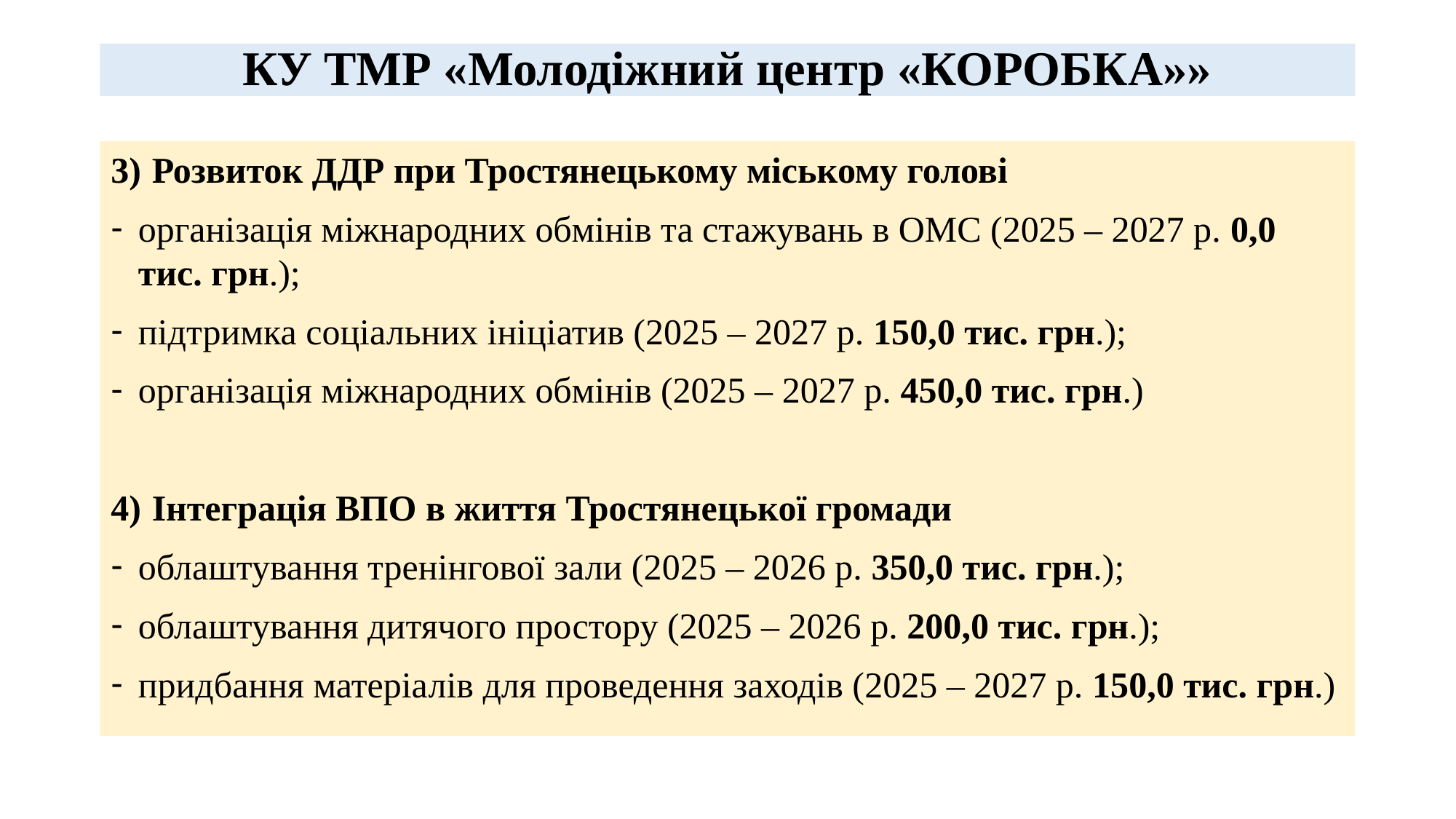

# КУ ТМР «Молодіжний центр «КОРОБКА»»
Розвиток ДДР при Тростянецькому міському голові
організація міжнародних обмінів та стажувань в ОМС (2025 – 2027 р. 0,0 тис. грн.);
підтримка соціальних ініціатив (2025 – 2027 р. 150,0 тис. грн.);
організація міжнародних обмінів (2025 – 2027 р. 450,0 тис. грн.)

Інтеграція ВПО в життя Тростянецької громади
облаштування тренінгової зали (2025 – 2026 р. 350,0 тис. грн.);
облаштування дитячого простору (2025 – 2026 р. 200,0 тис. грн.);
придбання матеріалів для проведення заходів (2025 – 2027 р. 150,0 тис. грн.)